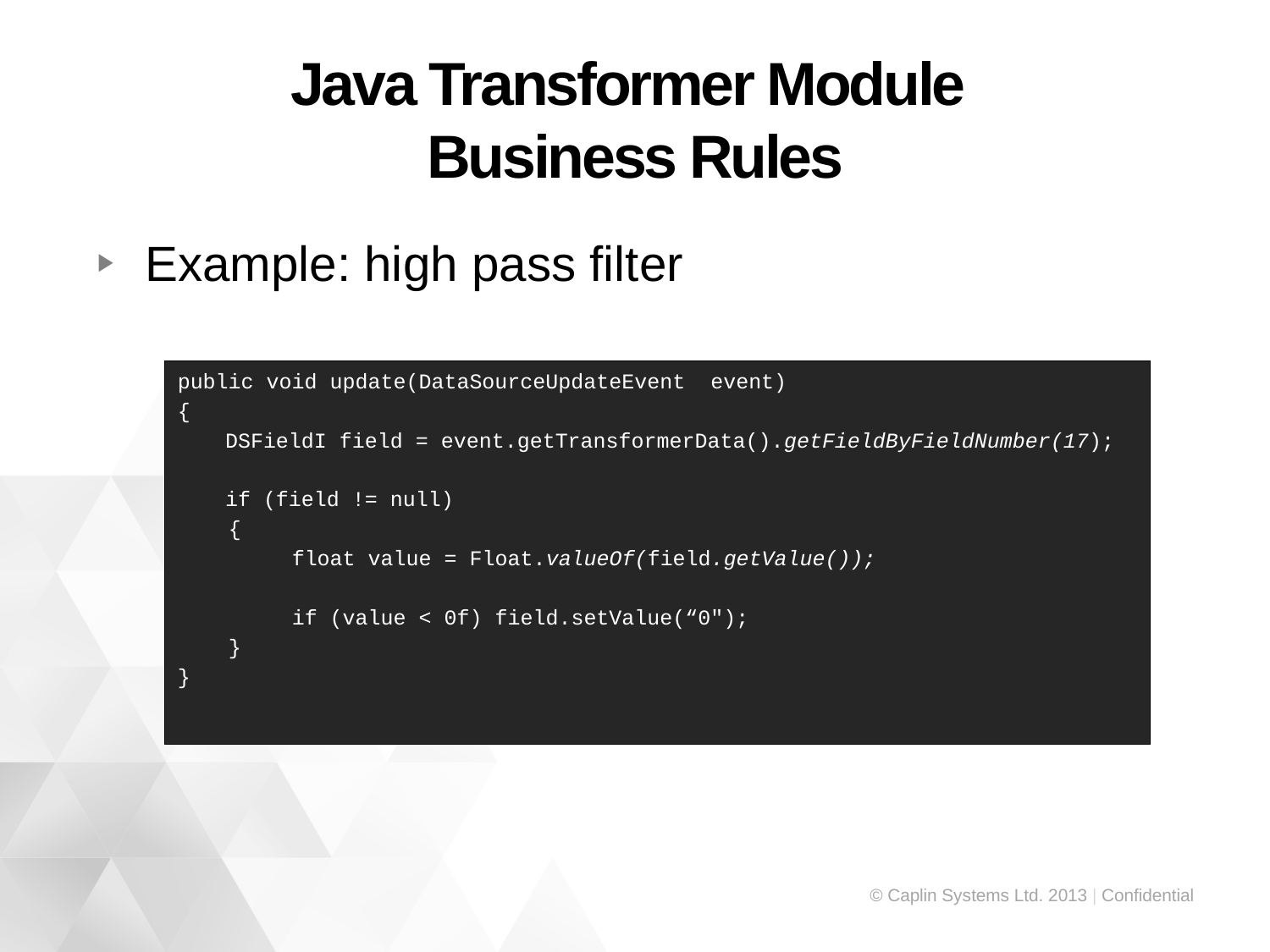

# Java Transformer Module Business Rules
Example: high pass filter

public void update(DataSourceUpdateEvent  event)
{
	DSFieldI field = event.getTransformerData().getFieldByFieldNumber(17);

	if (field != null)
    {
         float value = Float.valueOf(field.getValue());

         if (value < 0f) field.setValue(“0");
    }
}